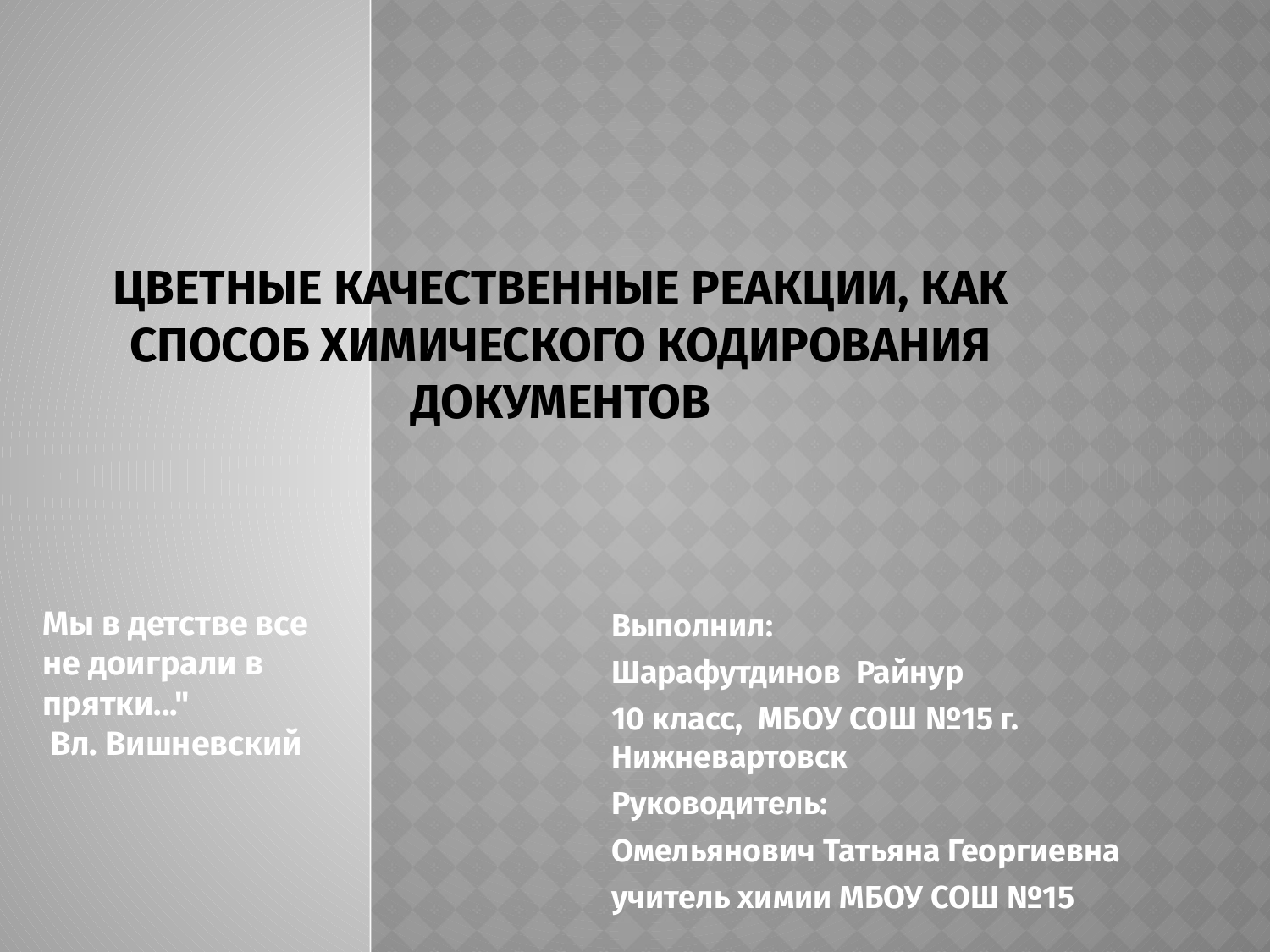

# Цветные качественные реакции, как способ химического кодирования документов
Мы в детстве все
не доиграли в прятки..."
 Вл. Вишневский
Выполнил:
Шарафутдинов  Райнур
10 класс,  МБОУ СОШ №15 г. Нижневартовск
Руководитель:
Омельянович Татьяна Георгиевна
учитель химии МБОУ СОШ №15